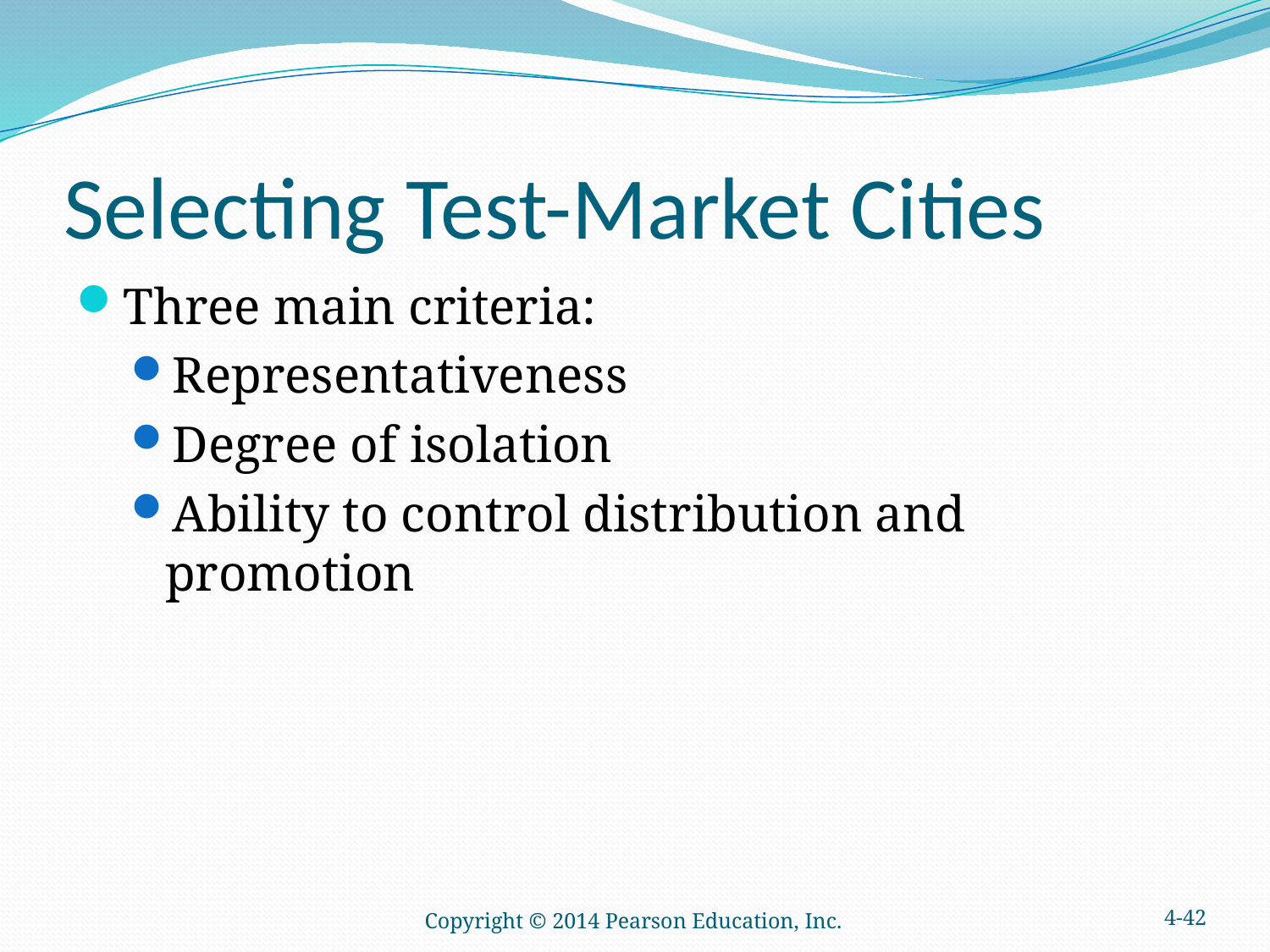

# Selecting Test-Market Cities
Three main criteria:
Representativeness
Degree of isolation
Ability to control distribution and promotion

Copyright © 2014 Pearson Education, Inc.
4-42